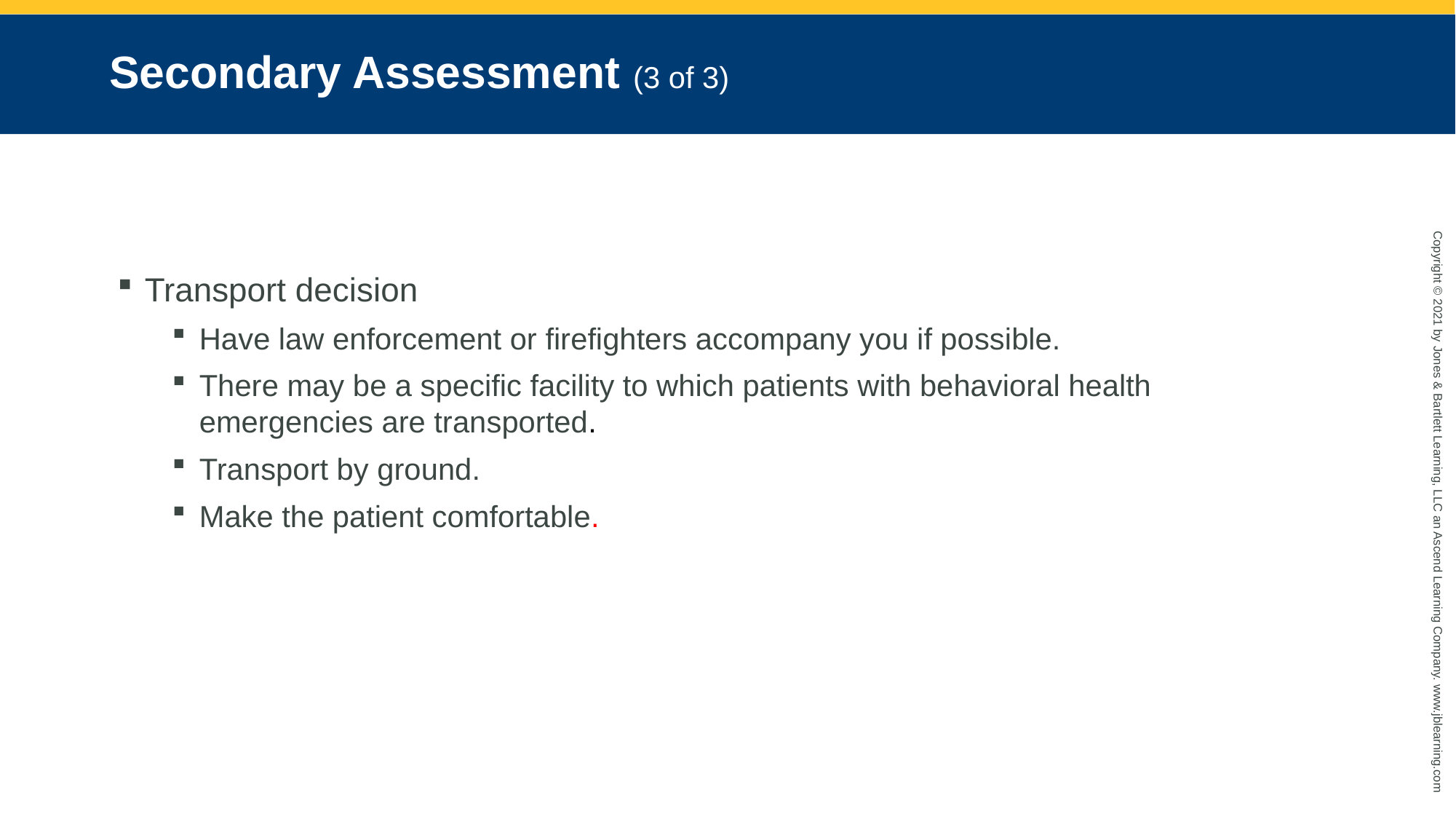

# Secondary Assessment (3 of 3)
Transport decision
Have law enforcement or firefighters accompany you if possible.
There may be a specific facility to which patients with behavioral health emergencies are transported.
Transport by ground.
Make the patient comfortable.